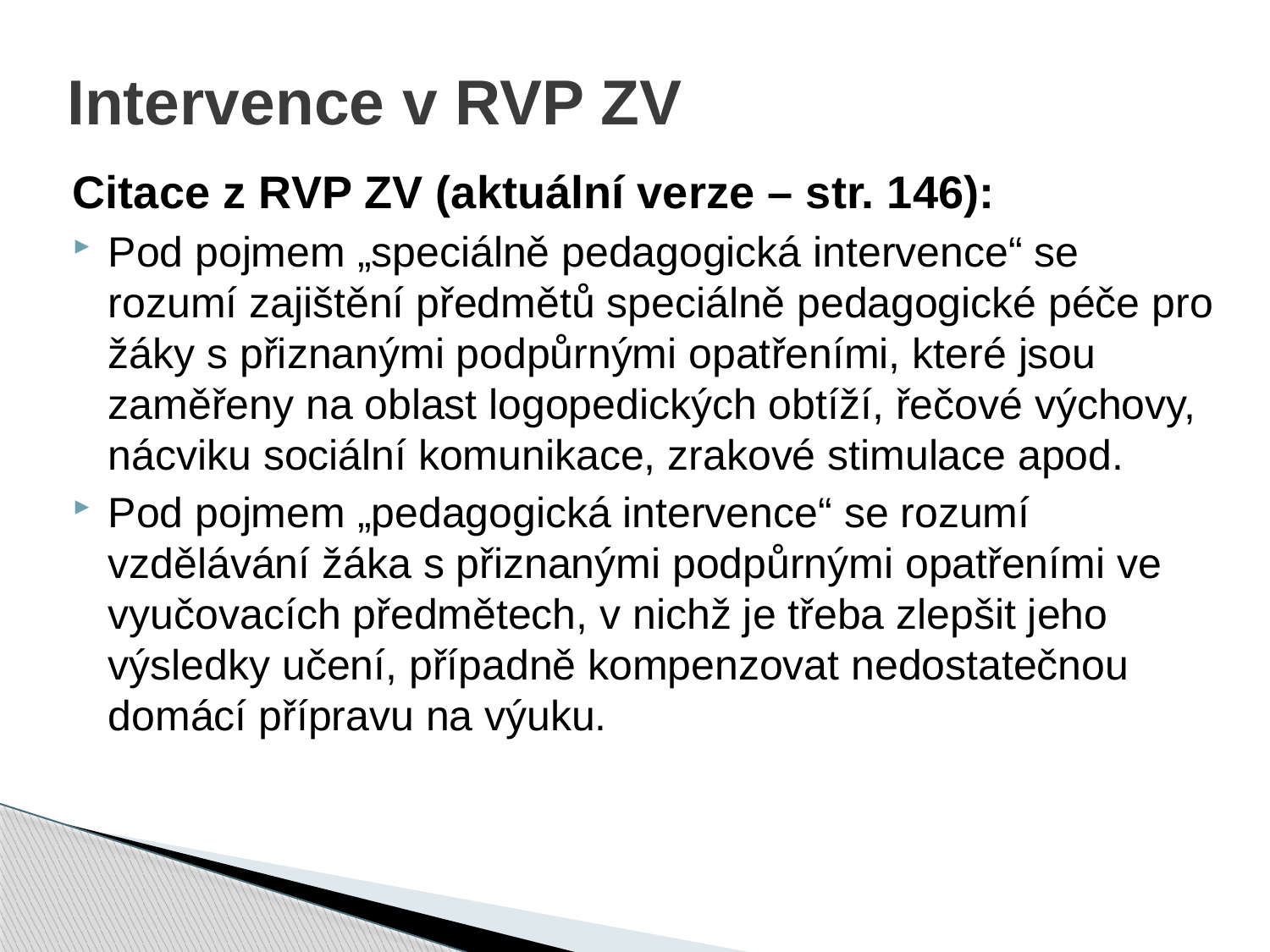

# Intervence v RVP ZV
Citace z RVP ZV (aktuální verze – str. 146):
Pod pojmem „speciálně pedagogická intervence“ se rozumí zajištění předmětů speciálně pedagogické péče pro žáky s přiznanými podpůrnými opatřeními, které jsou zaměřeny na oblast logopedických obtíží, řečové výchovy, nácviku sociální komunikace, zrakové stimulace apod.
Pod pojmem „pedagogická intervence“ se rozumí vzdělávání žáka s přiznanými podpůrnými opatřeními ve vyučovacích předmětech, v nichž je třeba zlepšit jeho výsledky učení, případně kompenzovat nedostatečnou domácí přípravu na výuku.